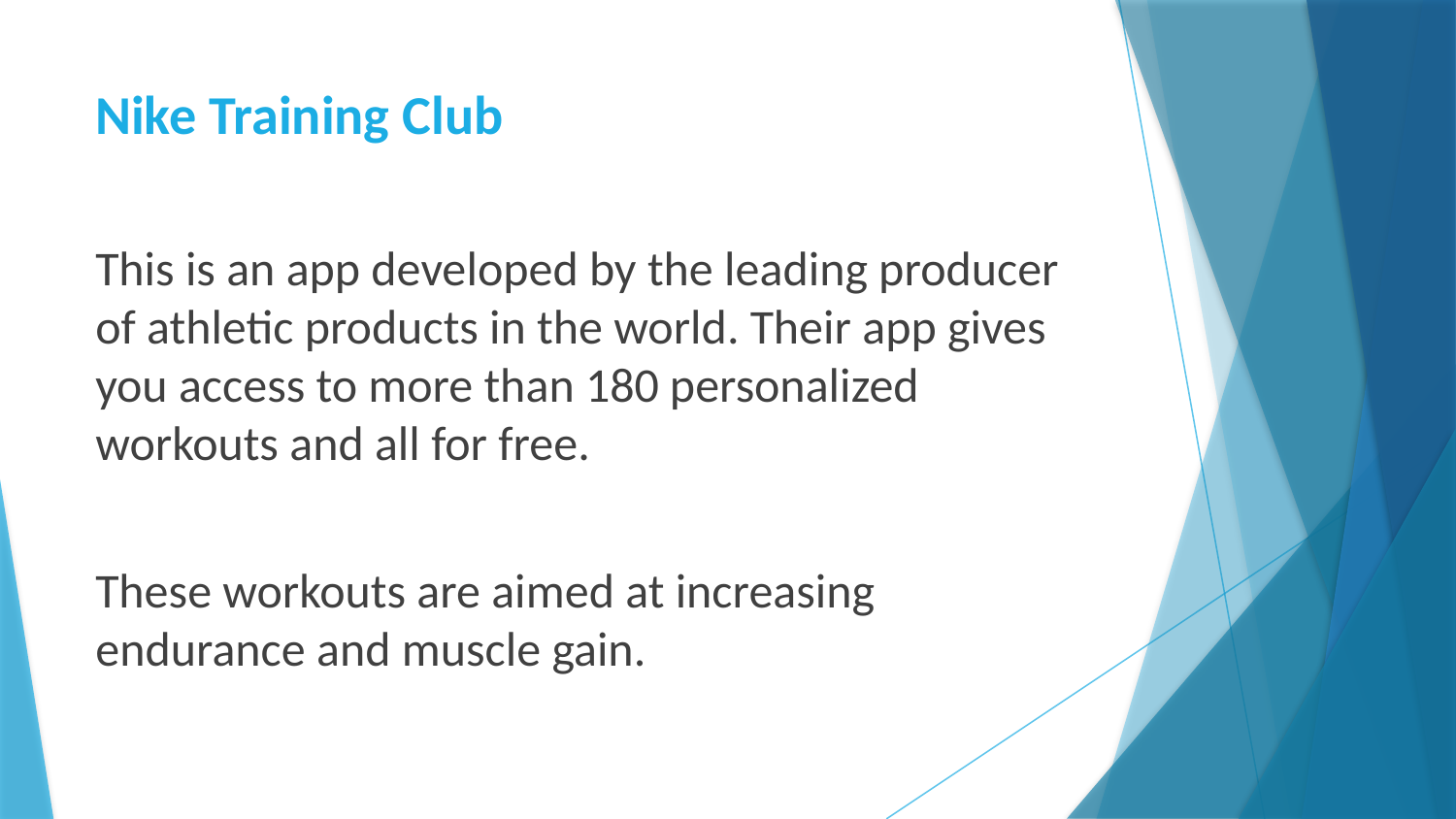

# Nike Training Club
This is an app developed by the leading producer of athletic products in the world. Their app gives you access to more than 180 personalized workouts and all for free.

These workouts are aimed at increasing endurance and muscle gain.